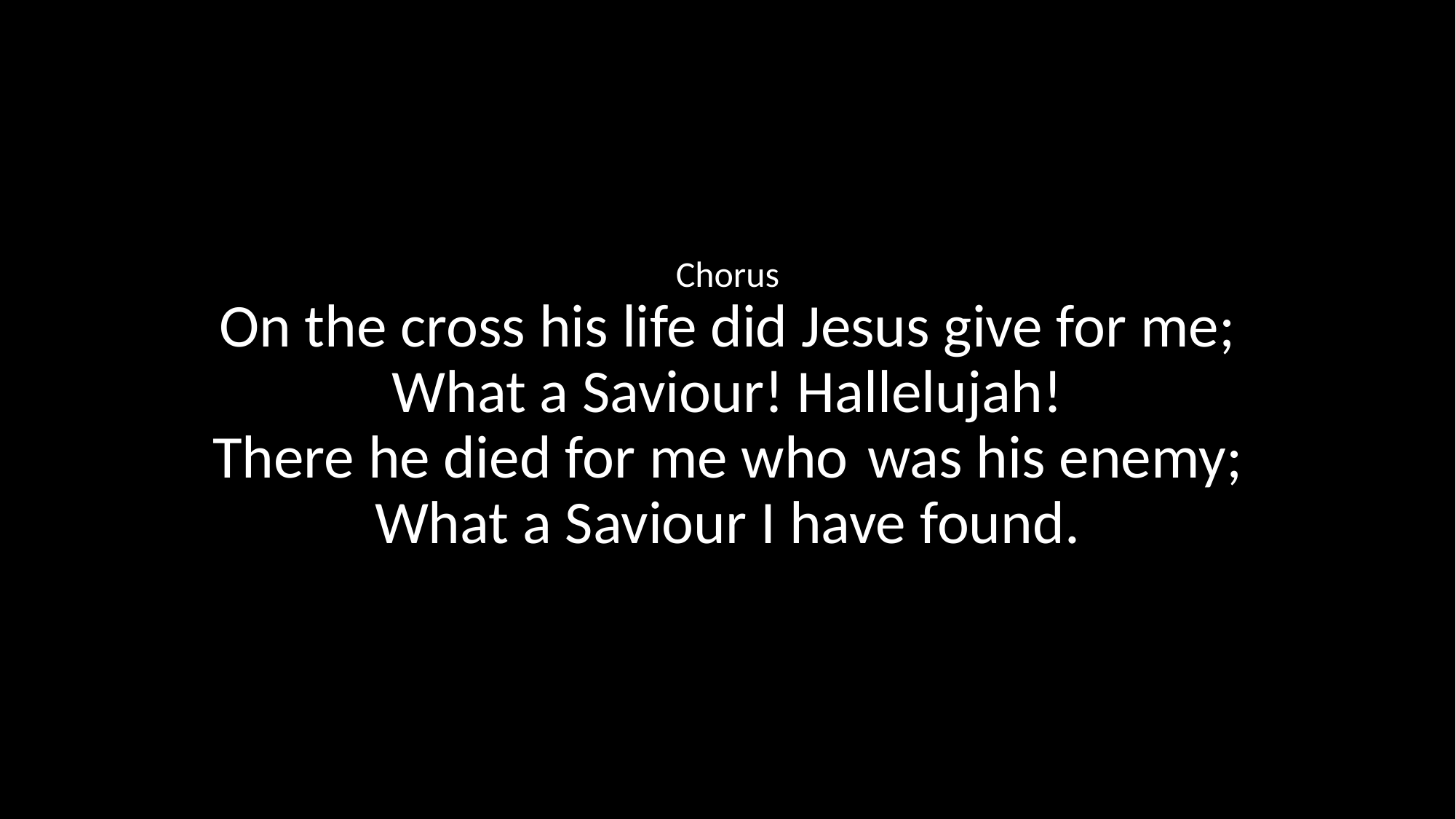

Chorus
On the cross his life did Jesus give for me;
What a Saviour! Hallelujah!
There he died for me who 	was his enemy;
What a Saviour I have found.